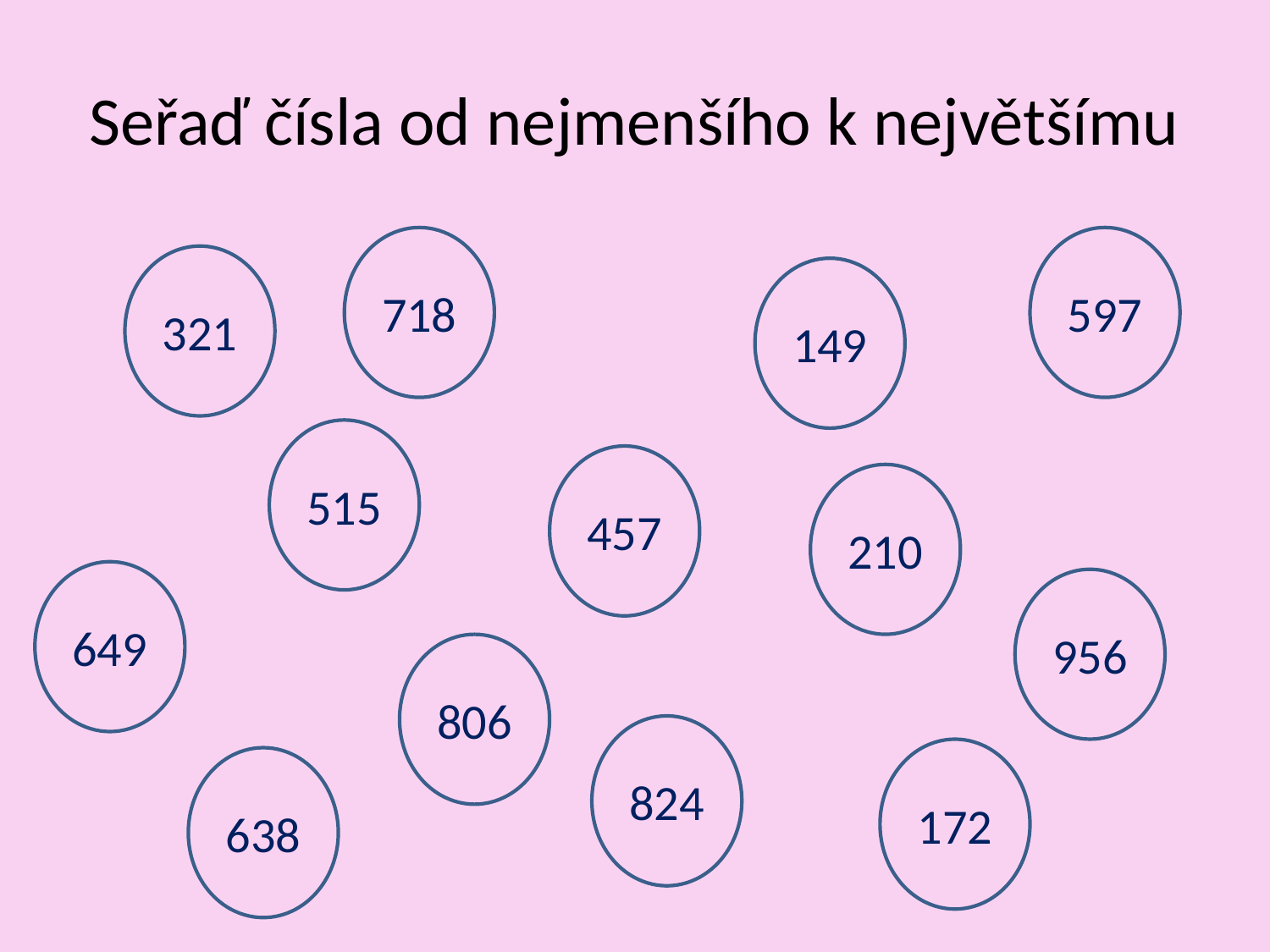

# Seřaď čísla od nejmenšího k největšímu
718
597
321
149
515
457
210
649
956
806
824
172
638